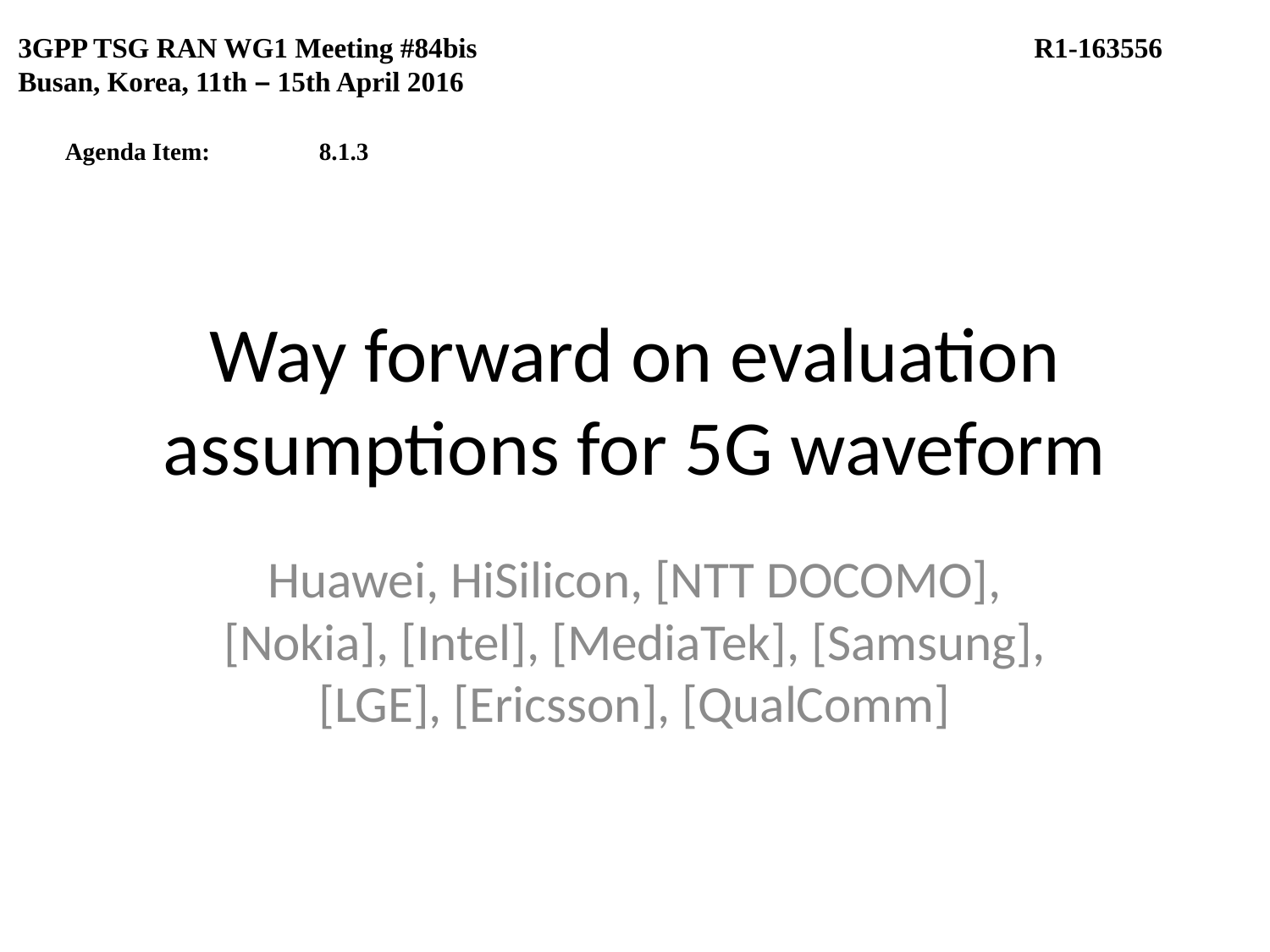

3GPP TSG RAN WG1 Meeting #84bis					R1-163556
Busan, Korea, 11th – 15th April 2016

Agenda Item:	8.1.3

# Way forward on evaluation assumptions for 5G waveform
Huawei, HiSilicon, [NTT DOCOMO], [Nokia], [Intel], [MediaTek], [Samsung], [LGE], [Ericsson], [QualComm]